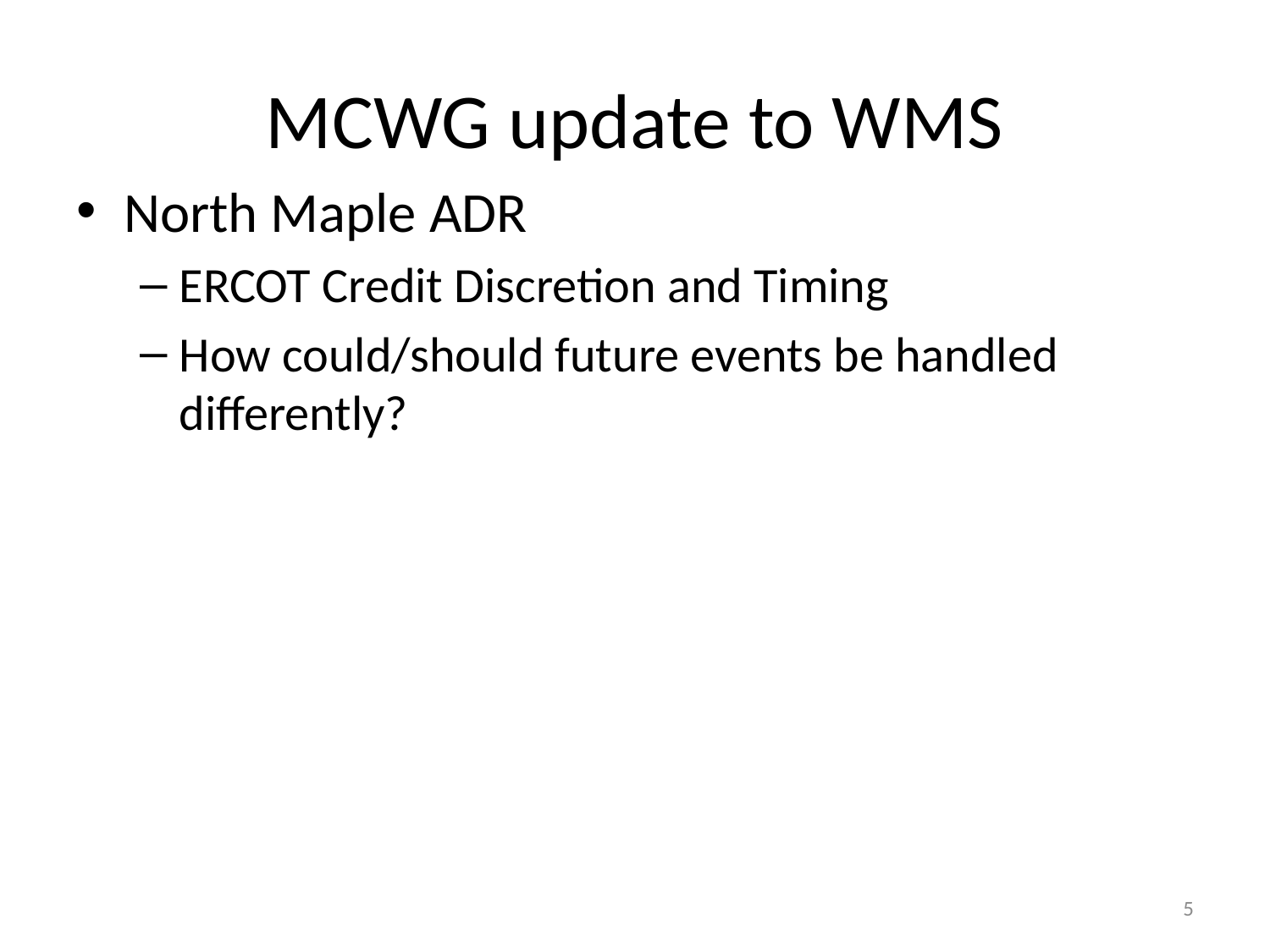

# MCWG update to WMS
North Maple ADR
ERCOT Credit Discretion and Timing
How could/should future events be handled differently?
5